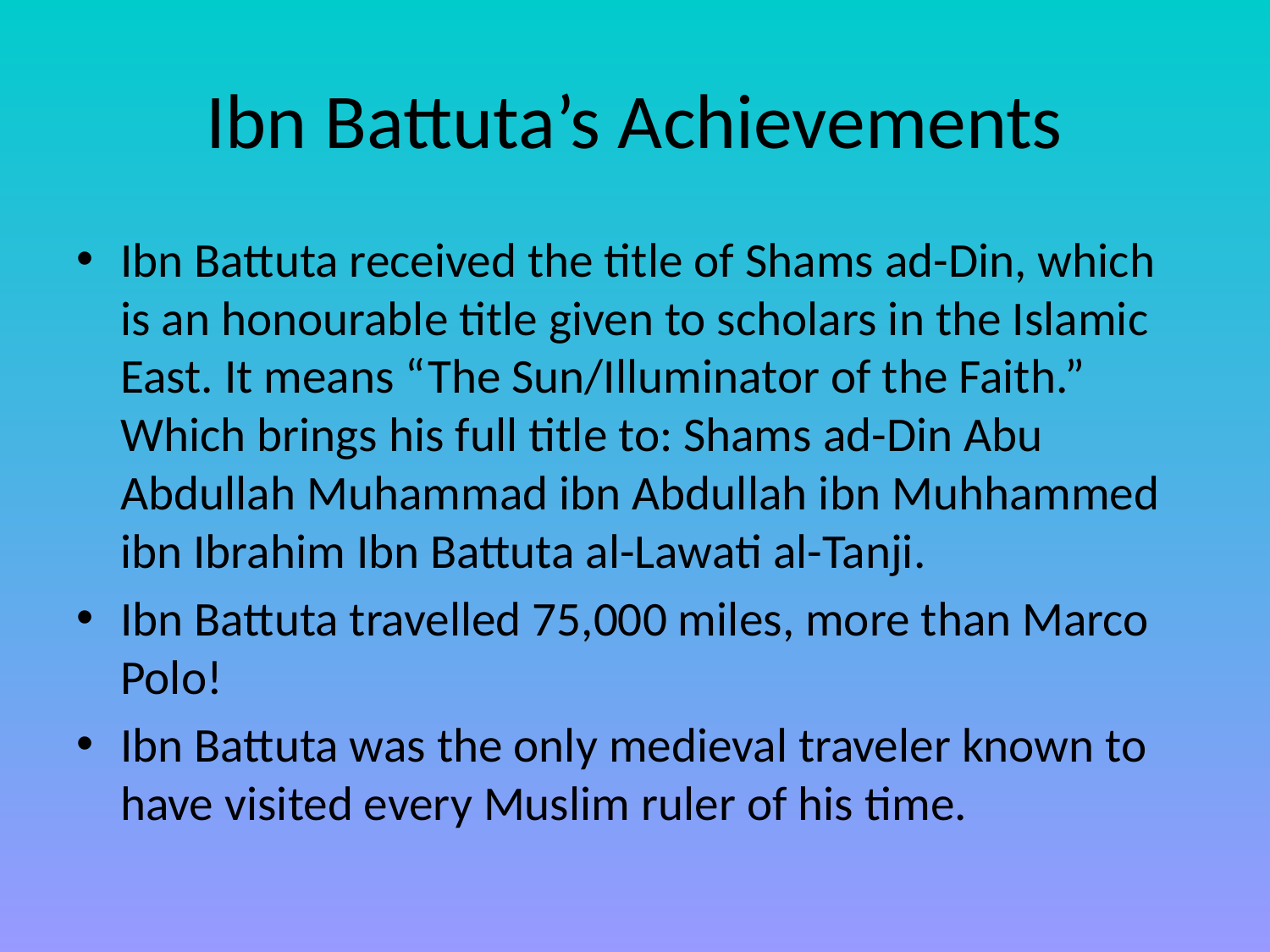

# Ibn Battuta’s Achievements
Ibn Battuta received the title of Shams ad-Din, which is an honourable title given to scholars in the Islamic East. It means “The Sun/Illuminator of the Faith.” Which brings his full title to: Shams ad-Din Abu Abdullah Muhammad ibn Abdullah ibn Muhhammed ibn Ibrahim Ibn Battuta al-Lawati al-Tanji.
Ibn Battuta travelled 75,000 miles, more than Marco Polo!
Ibn Battuta was the only medieval traveler known to have visited every Muslim ruler of his time.